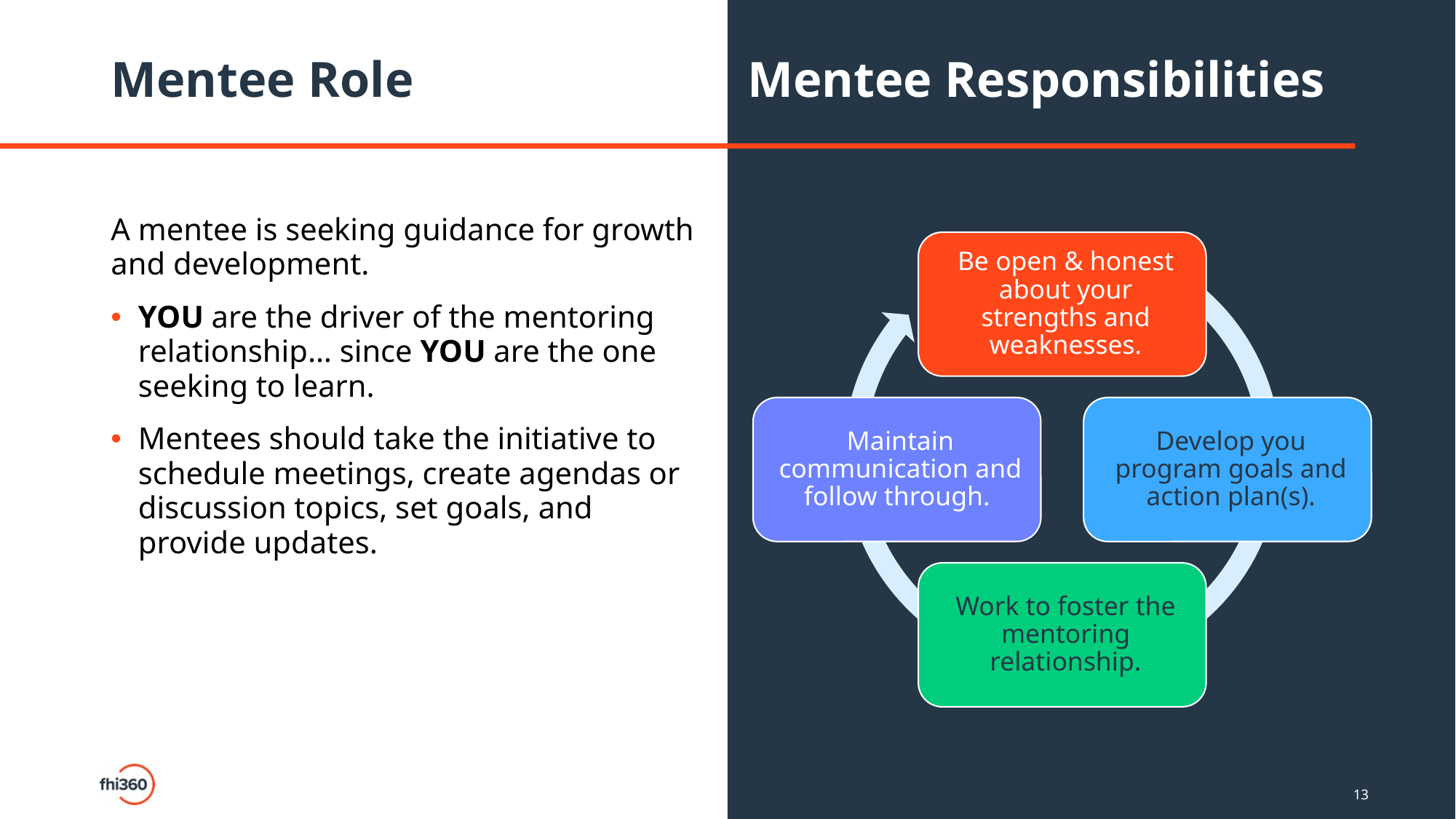

Mentee Responsibilities
# Mentee Role
Be open & honest about your strengths and weaknesses.
Develop you program goals and action plan(s).
Work to foster the mentoring relationship.
Maintain communication and follow through.
A mentee is seeking guidance for growth and development.
YOU are the driver of the mentoring relationship… since YOU are the one seeking to learn.
Mentees should take the initiative to schedule meetings, create agendas or discussion topics, set goals, and provide updates.